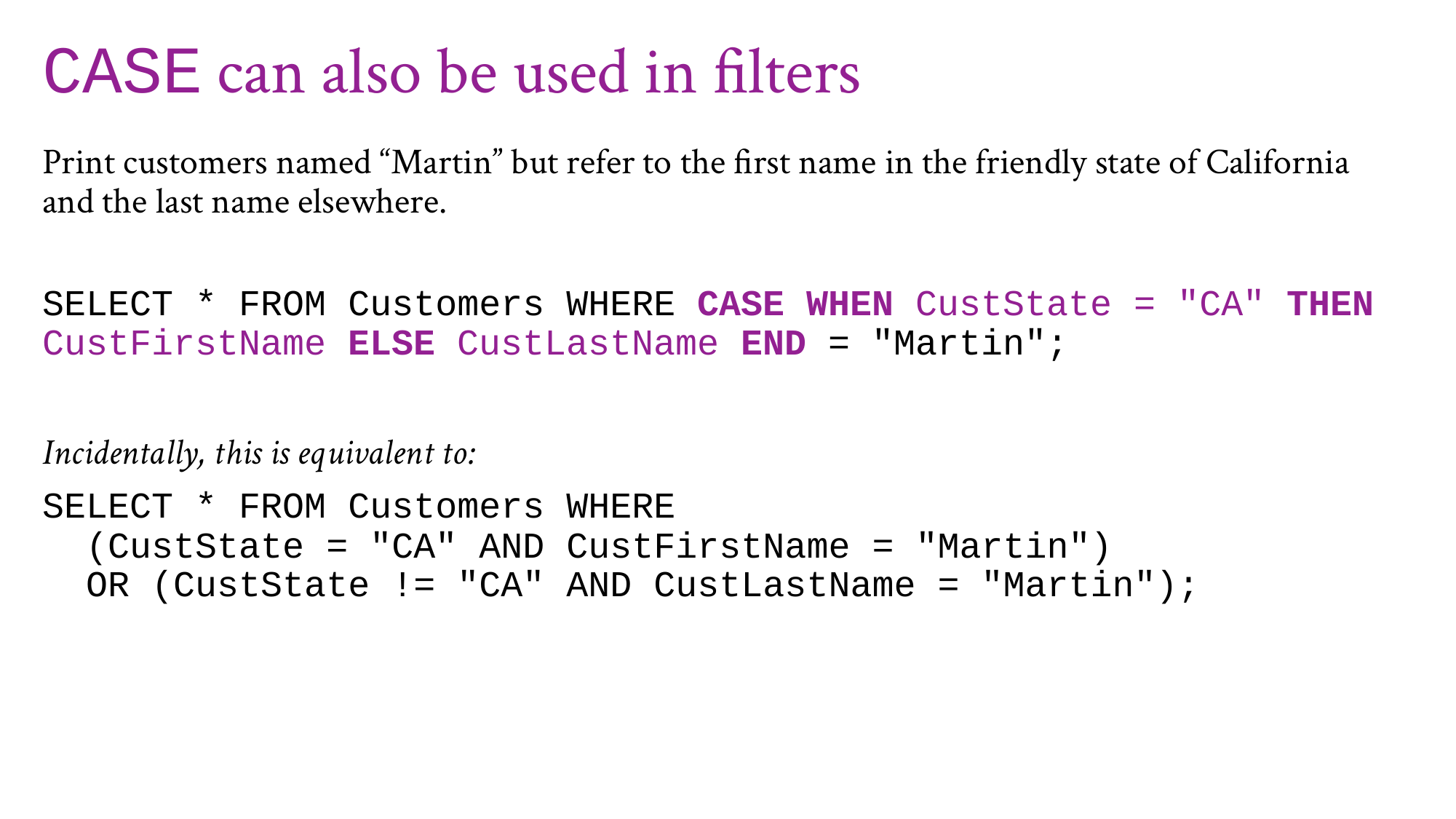

# CASE can also be used in filters
Print customers named “Martin” but refer to the first name in the friendly state of California and the last name elsewhere.

SELECT * FROM Customers WHERE CASE WHEN CustState = "CA" THEN CustFirstName ELSE CustLastName END = "Martin";

Incidentally, this is equivalent to:
SELECT * FROM Customers WHERE
  (CustState = "CA" AND CustFirstName = "Martin")
  OR (CustState != "CA" AND CustLastName = "Martin");